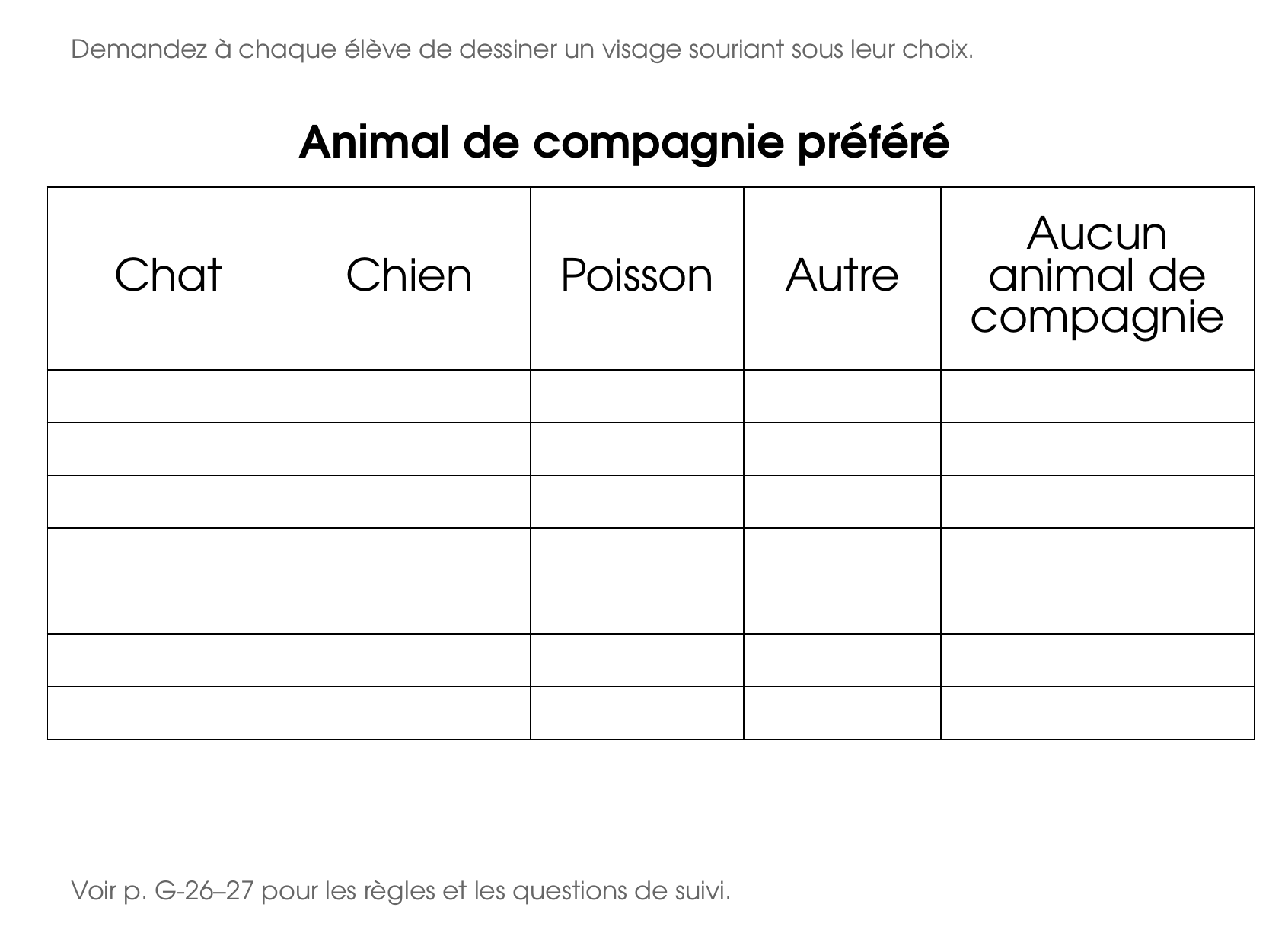

Demandez à chaque élève de dessiner un visage souriant sous leur choix.
Animal de compagnie préféré
| Chat | Chien | Poisson | Autre | Aucun animal de compagnie |
| --- | --- | --- | --- | --- |
|  |  |  |  |  |
|  |  |  |  |  |
|  |  |  |  |  |
|  |  |  |  |  |
|  |  |  |  |  |
|  |  |  |  |  |
|  |  |  |  |  |
Voir p. G-26–27 pour les règles et les questions de suivi.